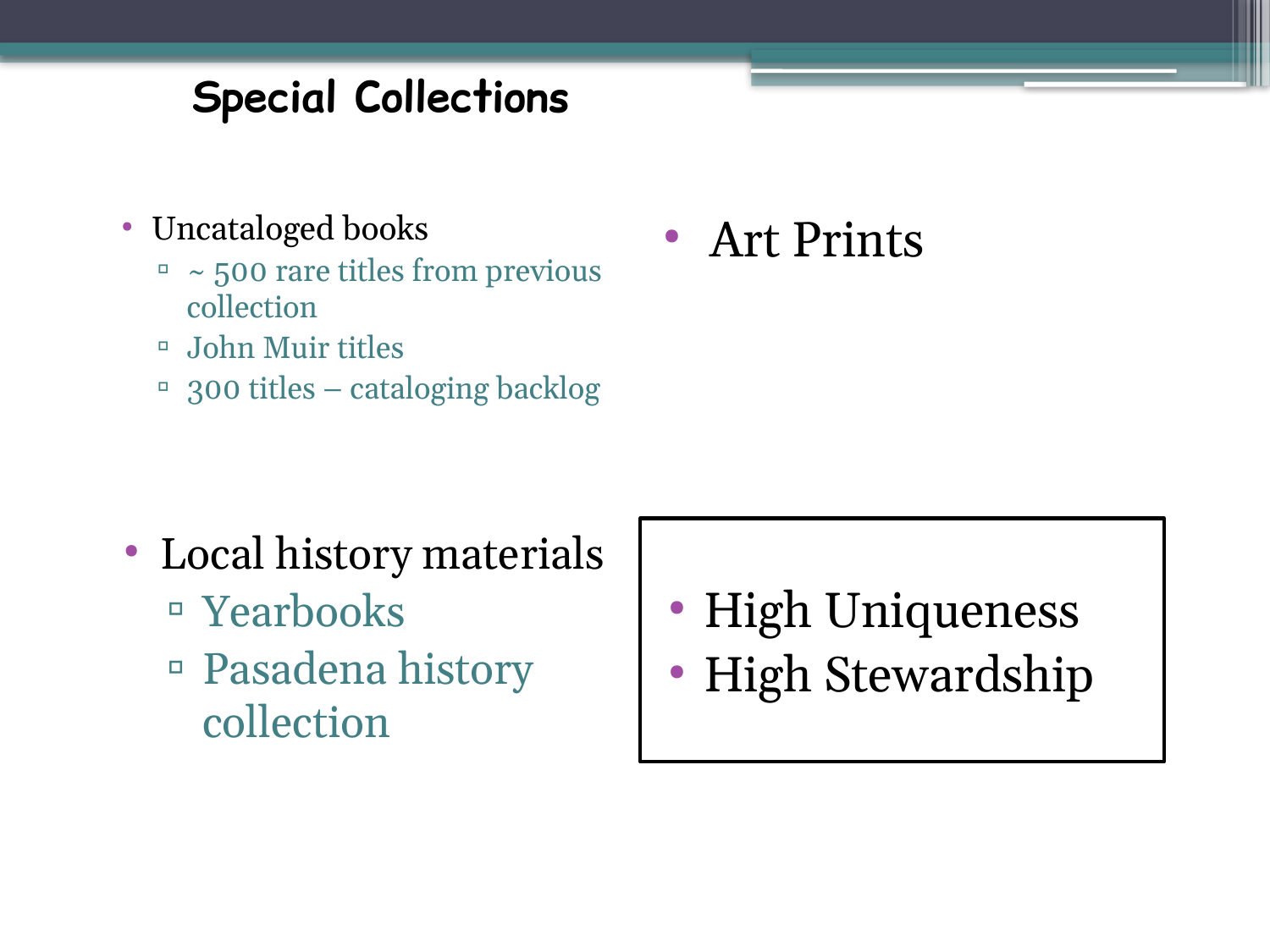

Special Collections
Uncataloged books
~ 500 rare titles from previous collection
John Muir titles
300 titles – cataloging backlog
 Art Prints

Local history materials
Yearbooks
Pasadena history collection

High Uniqueness
High Stewardship